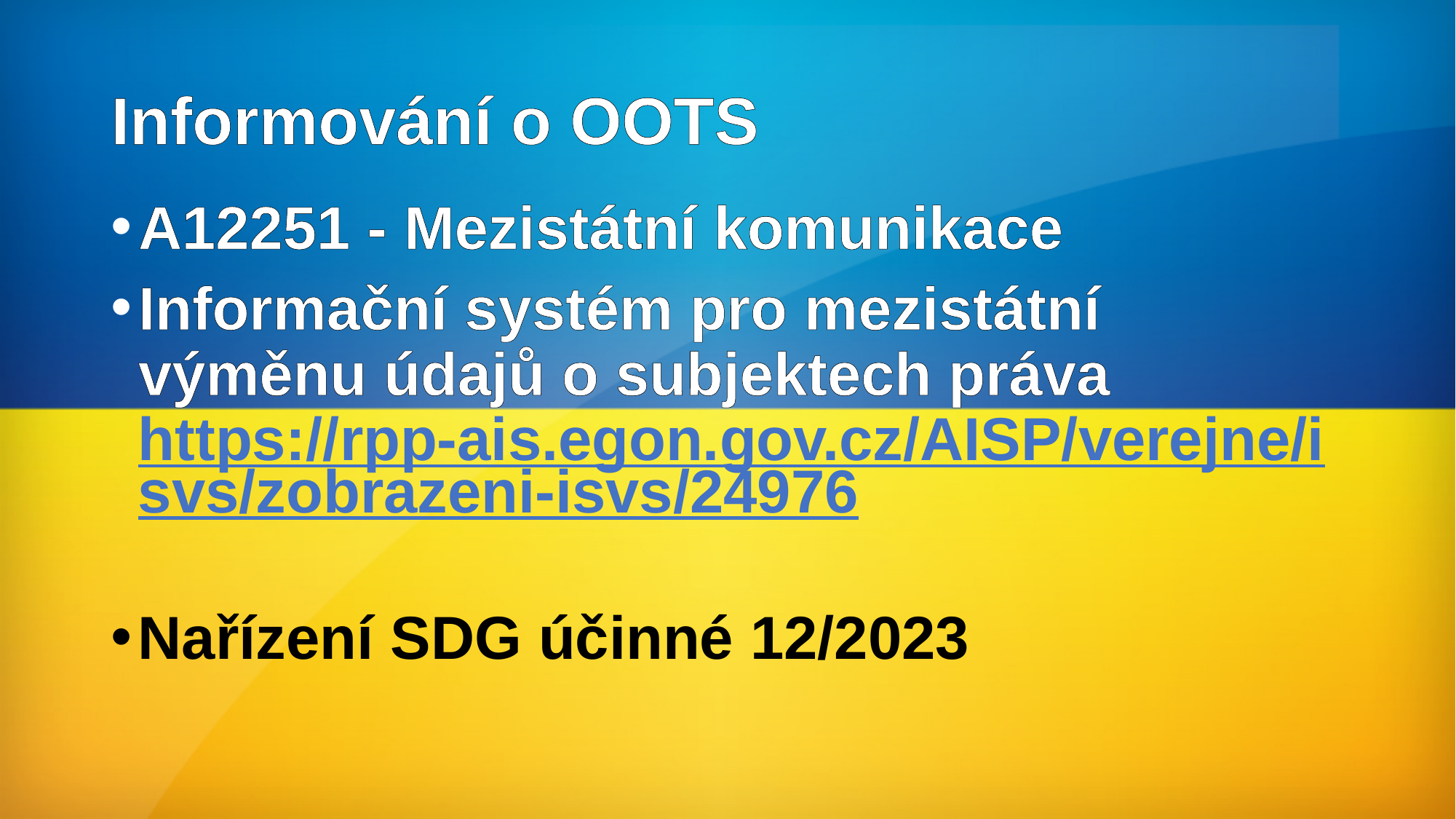

# Informování o OOTS
A12251 - Mezistátní komunikace
Informační systém pro mezistátní výměnu údajů o subjektech práva https://rpp-ais.egon.gov.cz/AISP/verejne/isvs/zobrazeni-isvs/24976
Nařízení SDG účinné 12/2023